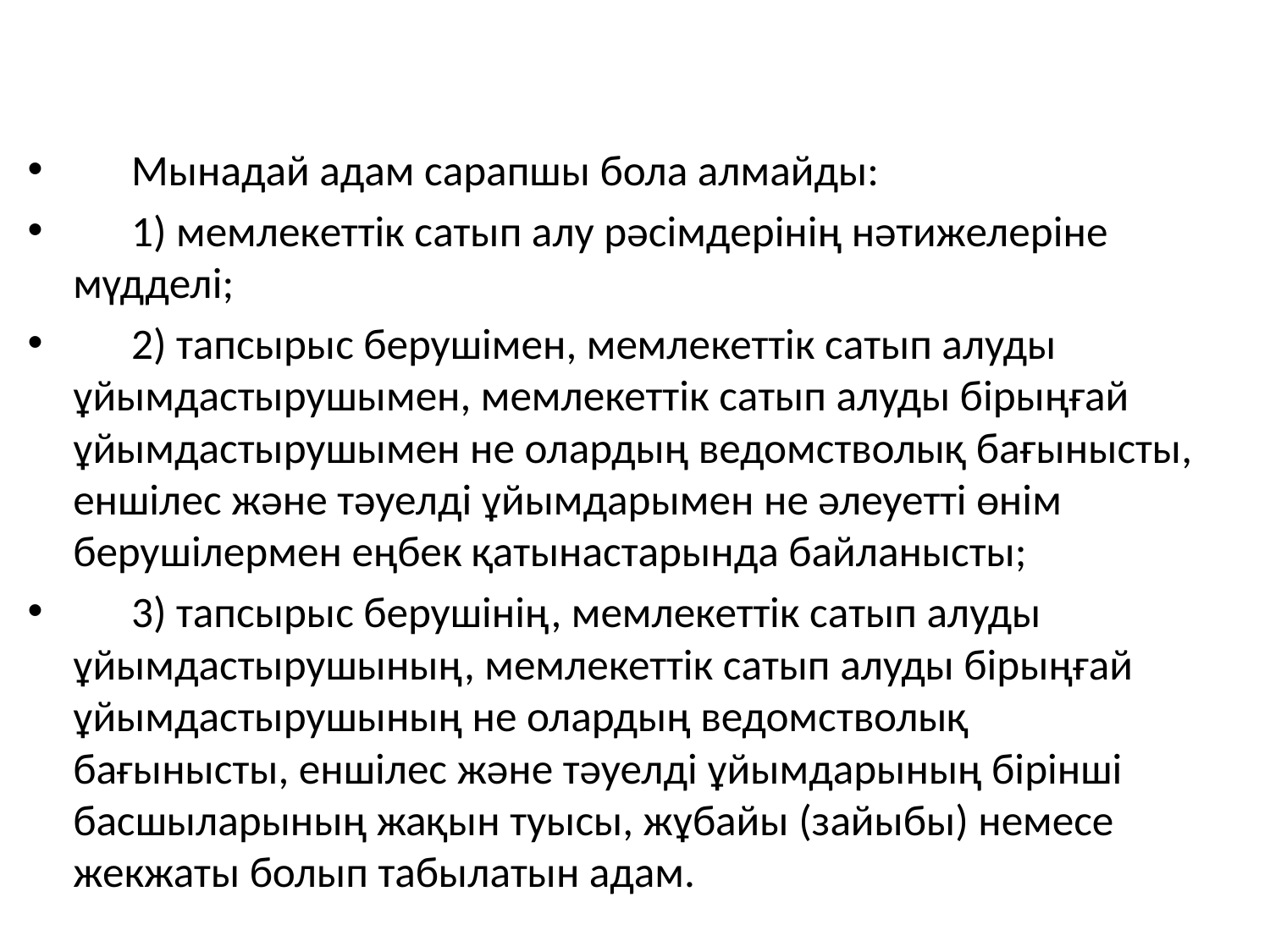

Мынадай адам сарапшы бола алмайды:
      1) мемлекеттік сатып алу рәсімдерінің нәтижелеріне мүдделі;
      2) тапсырыс берушімен, мемлекеттік сатып алуды ұйымдастырушымен, мемлекеттік сатып алуды бірыңғай ұйымдастырушымен не олардың ведомстволық бағынысты, еншілес және тәуелді ұйымдарымен не әлеуетті өнім берушілермен еңбек қатынастарында байланысты;
      3) тапсырыс берушінің, мемлекеттік сатып алуды ұйымдастырушының, мемлекеттік сатып алуды бірыңғай ұйымдастырушының не олардың ведомстволық бағынысты, еншілес және тәуелді ұйымдарының бірінші басшыларының жақын туысы, жұбайы (зайыбы) немесе жекжаты болып табылатын адам.